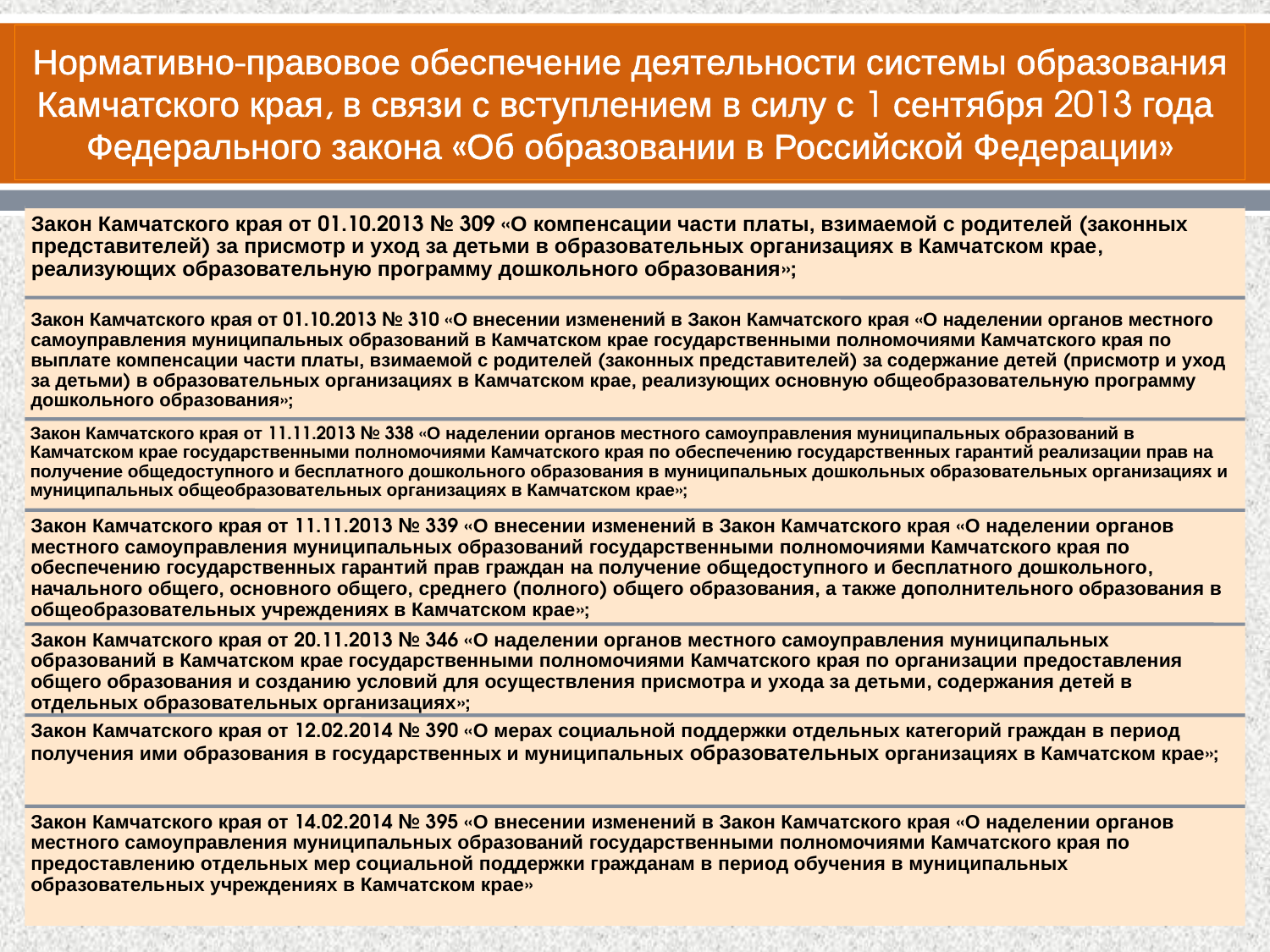

# Нормативно-правовое обеспечение деятельности системы образования Камчатского края, в связи с вступлением в силу с 1 сентября 2013 года  Федерального закона «Об образовании в Российской Федерации»
Закон Камчатского края от 01.10.2013 № 309 «О компенсации части платы, взимаемой с родителей (законных представителей) за присмотр и уход за детьми в образовательных организациях в Камчатском крае, реализующих образовательную программу дошкольного образования»;
Закон Камчатского края от 01.10.2013 № 310 «О внесении изменений в Закон Камчатского края «О наделении органов местного самоуправления муниципальных образований в Камчатском крае государственными полномочиями Камчатского края по выплате компенсации части платы, взимаемой с родителей (законных представителей) за содержание детей (присмотр и уход за детьми) в образовательных организациях в Камчатском крае, реализующих основную общеобразовательную программу дошкольного образования»;
Закон Камчатского края от 11.11.2013 № 338 «О наделении органов местного самоуправления муниципальных образований в Камчатском крае государственными полномочиями Камчатского края по обеспечению государственных гарантий реализации прав на получение общедоступного и бесплатного дошкольного образования в муниципальных дошкольных образовательных организациях и муниципальных общеобразовательных организациях в Камчатском крае»;
Закон Камчатского края от 11.11.2013 № 339 «О внесении изменений в Закон Камчатского края «О наделении органов местного самоуправления муниципальных образований государственными полномочиями Камчатского края по обеспечению государственных гарантий прав граждан на получение общедоступного и бесплатного дошкольного, начального общего, основного общего, среднего (полного) общего образования, а также дополнительного образования в общеобразовательных учреждениях в Камчатском крае»;
Закон Камчатского края от 20.11.2013 № 346 «О наделении органов местного самоуправления муниципальных образований в Камчатском крае государственными полномочиями Камчатского края по организации предоставления общего образования и созданию условий для осуществления присмотра и ухода за детьми, содержания детей в отдельных образовательных организациях»;
Закон Камчатского края от 12.02.2014 № 390 «О мерах социальной поддержки отдельных категорий граждан в период получения ими образования в государственных и муниципальных образовательных организациях в Камчатском крае»;
Закон Камчатского края от 14.02.2014 № 395 «О внесении изменений в Закон Камчатского края «О наделении органов местного самоуправления муниципальных образований государственными полномочиями Камчатского края по предоставлению отдельных мер социальной поддержки гражданам в период обучения в муниципальных образовательных учреждениях в Камчатском крае»
4